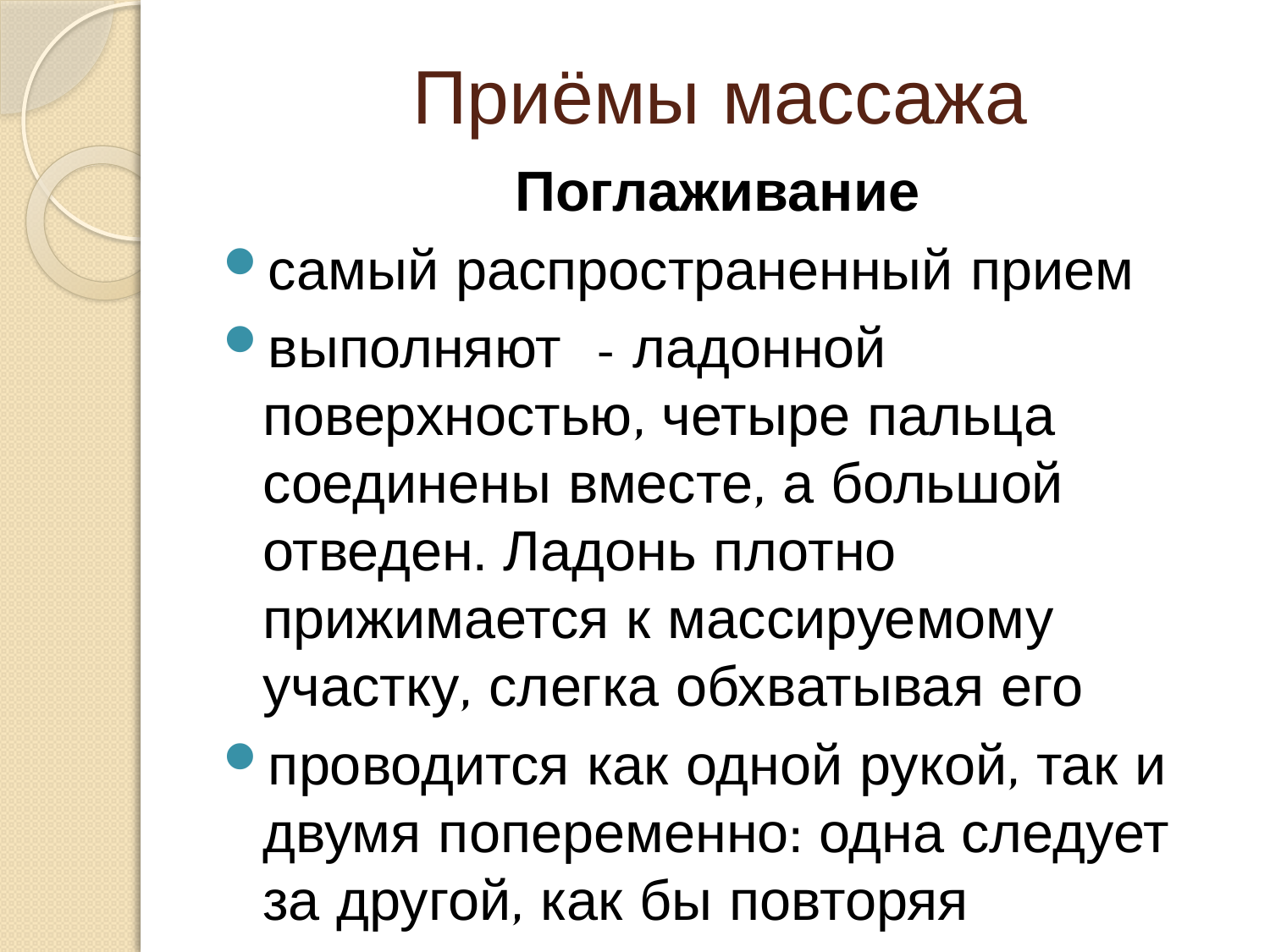

# Приёмы массажа
Поглаживание
самый распространенный прием
выполняют  - ладонной поверхностью, четыре пальца соединены вместе, а большой отведен. Ладонь плотно прижимается к массируемому участку, слегка обхватывая его
проводится как одной рукой, так и двумя попеременно: одна следует за другой, как бы повторяя движение.